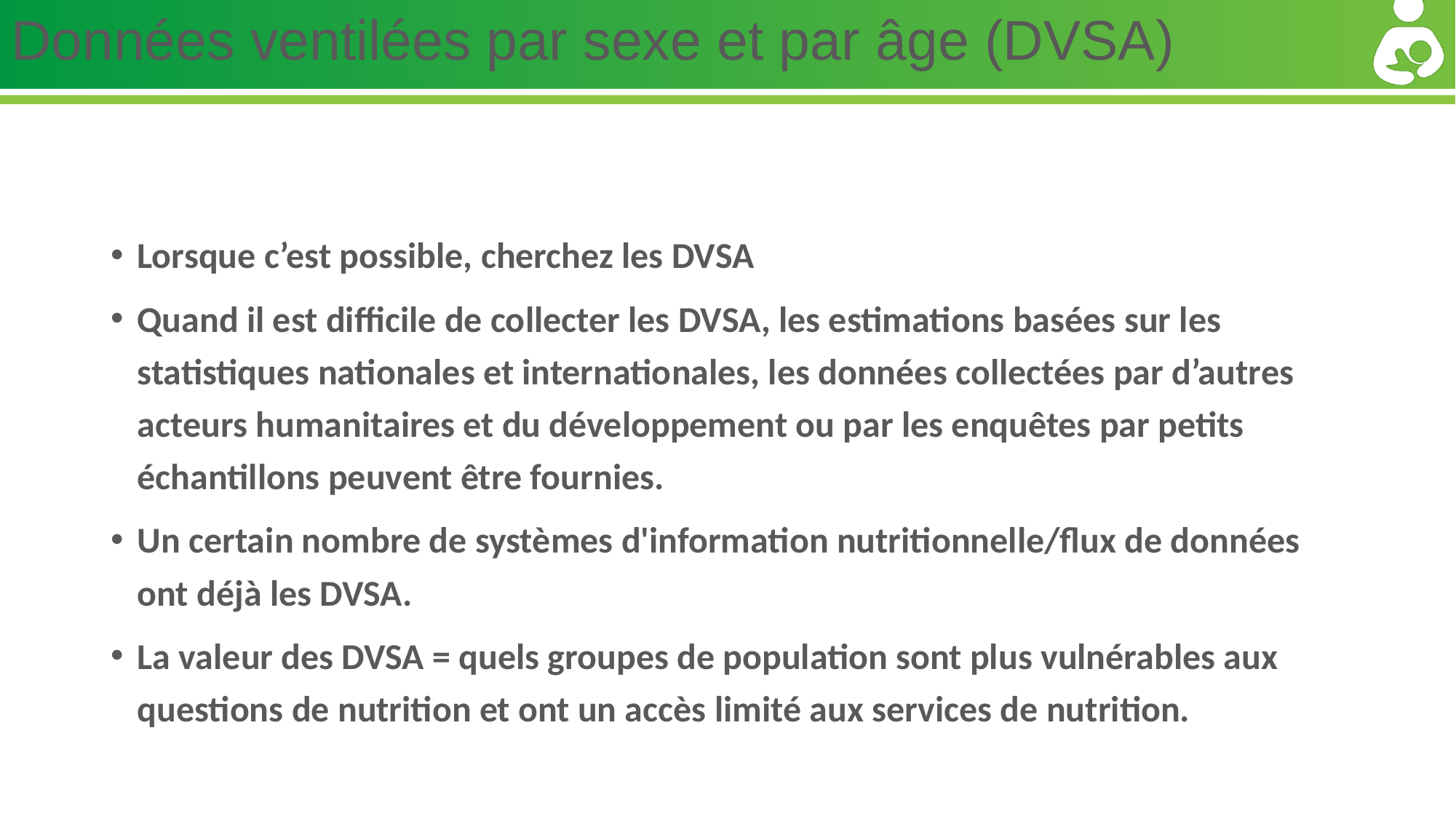

# Données ventilées par sexe et par âge (DVSA)
Lorsque c’est possible, cherchez les DVSA
Quand il est difficile de collecter les DVSA, les estimations basées sur les statistiques nationales et internationales, les données collectées par d’autres acteurs humanitaires et du développement ou par les enquêtes par petits échantillons peuvent être fournies.
Un certain nombre de systèmes d'information nutritionnelle/flux de données ont déjà les DVSA.
La valeur des DVSA = quels groupes de population sont plus vulnérables aux questions de nutrition et ont un accès limité aux services de nutrition.